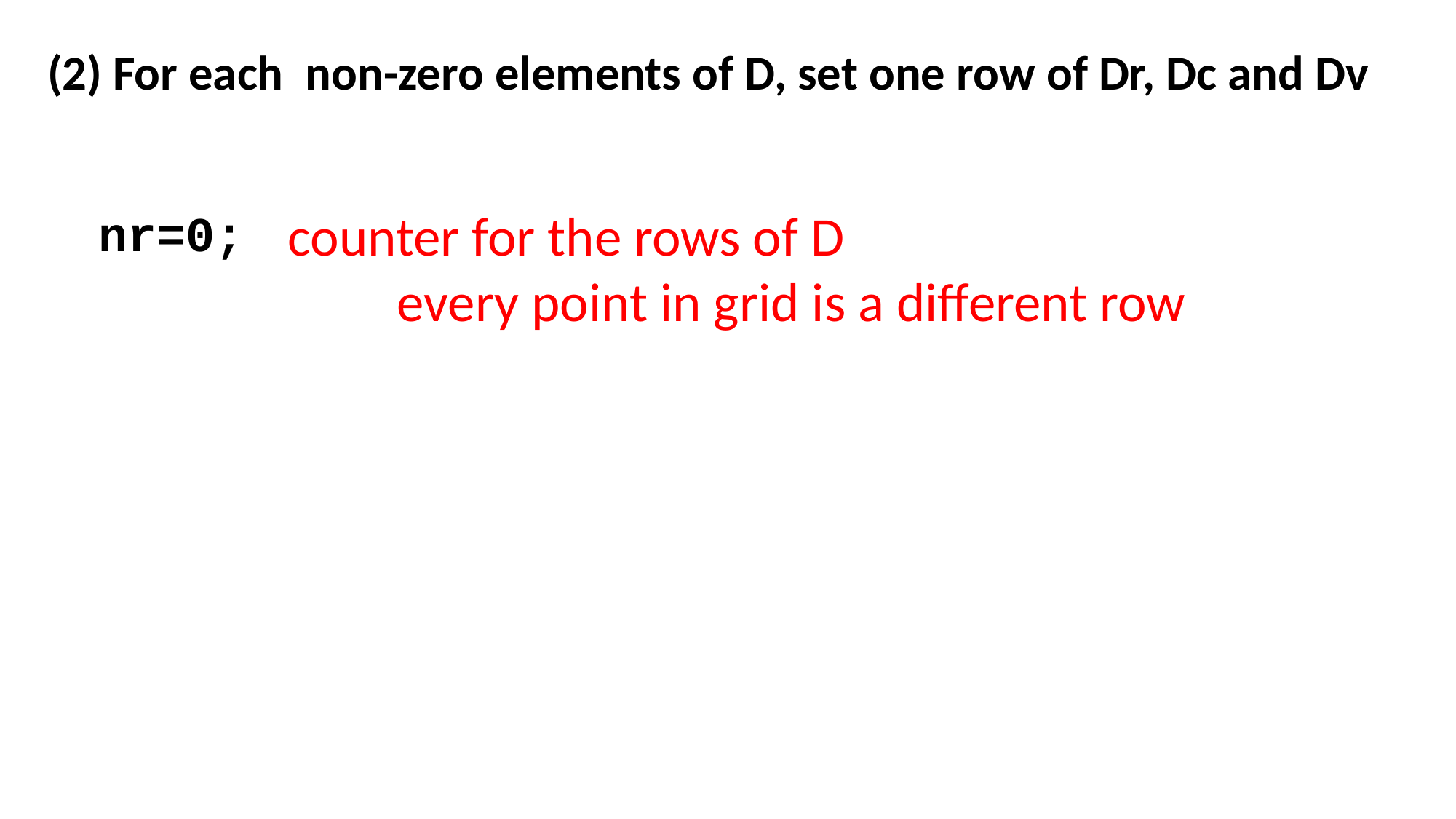

(2) For each  non-zero elements of D, set one row of Dr, Dc and Dv
counter for the rows of D
	every point in grid is a different row
nr=0;